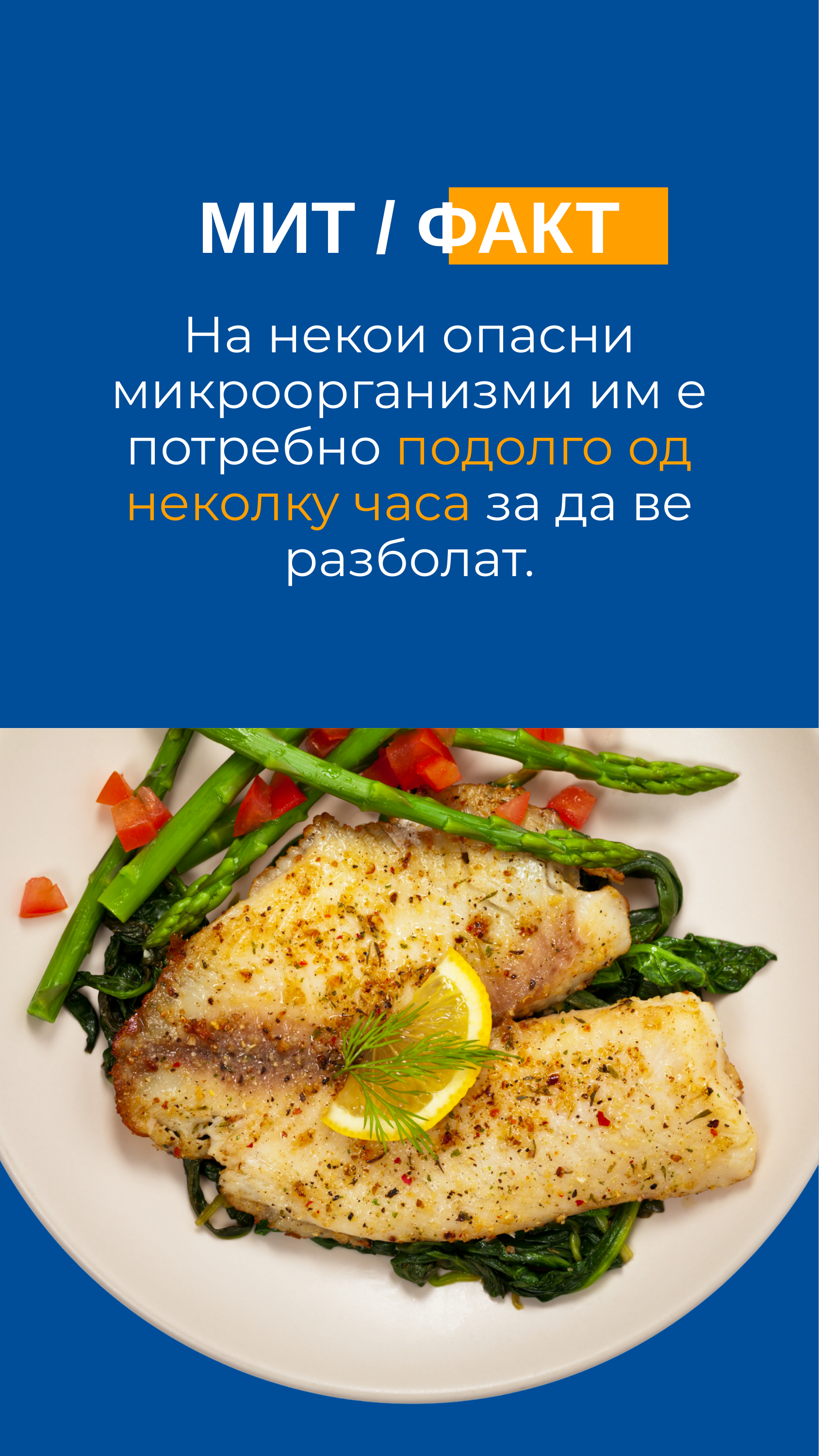

МИТ / ФАКТ

На некои опасни микроорганизми им е потребно подолго од неколку часа за да ве разболат.